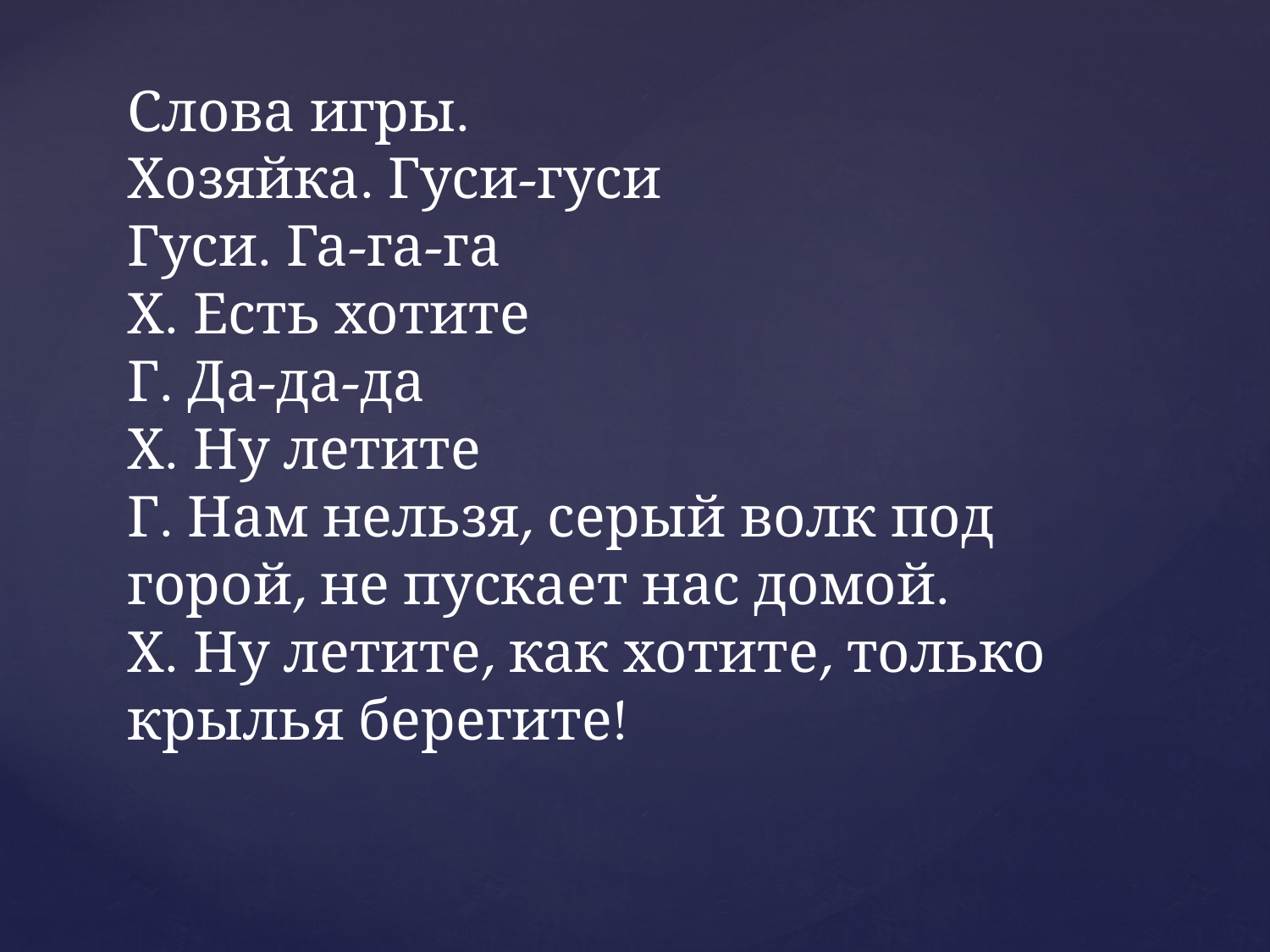

# Слова игры. Хозяйка. Гуси-гуси Гуси. Га-га-га Х. Есть хотите Г. Да-да-да Х. Ну летите Г. Нам нельзя, серый волк под горой, не пускает нас домой. Х. Ну летите, как хотите, только крылья берегите!